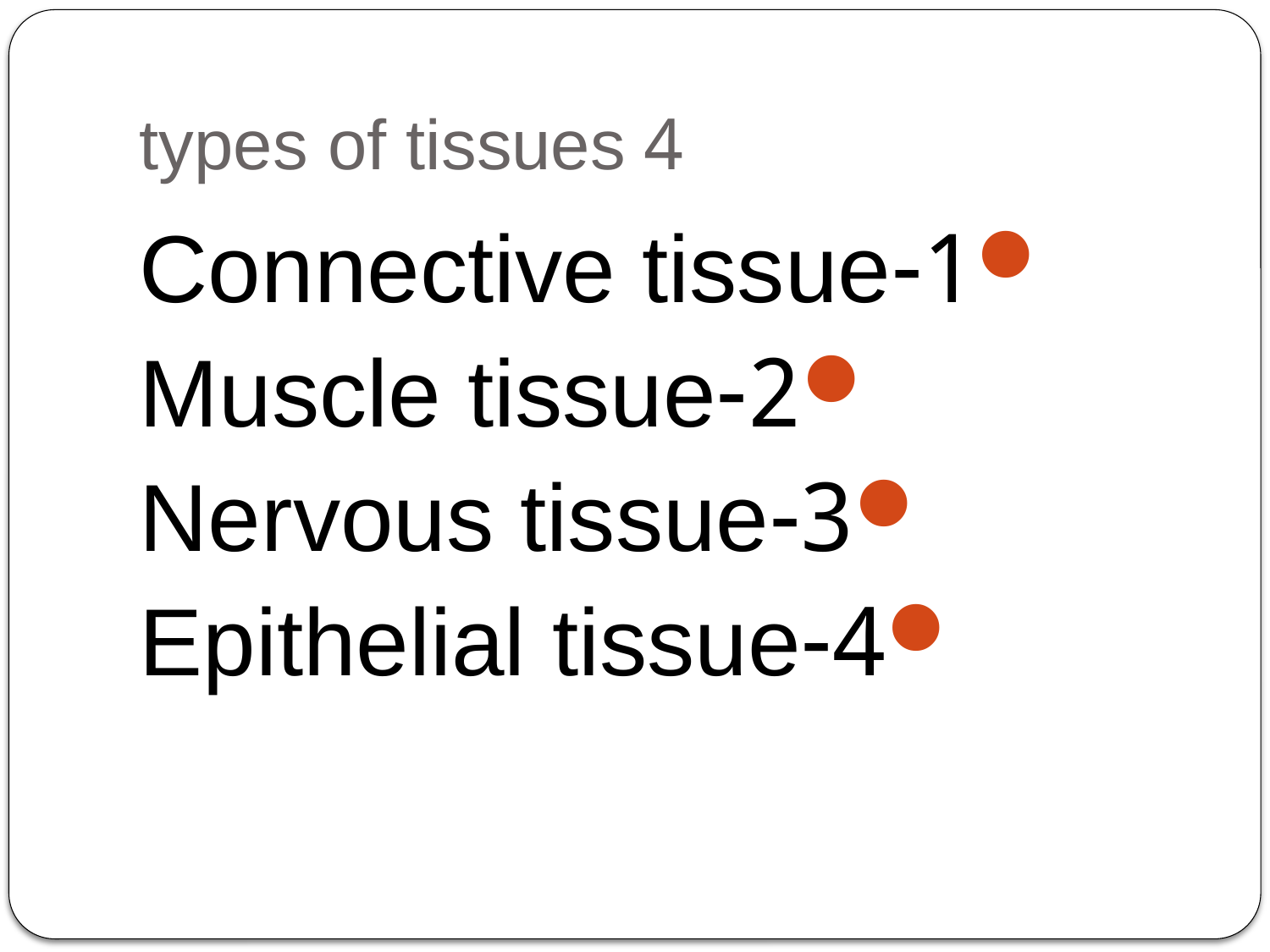

# 4 types of tissues
1-Connective tissue
2-Muscle tissue
3-Nervous tissue
4-Epithelial tissue